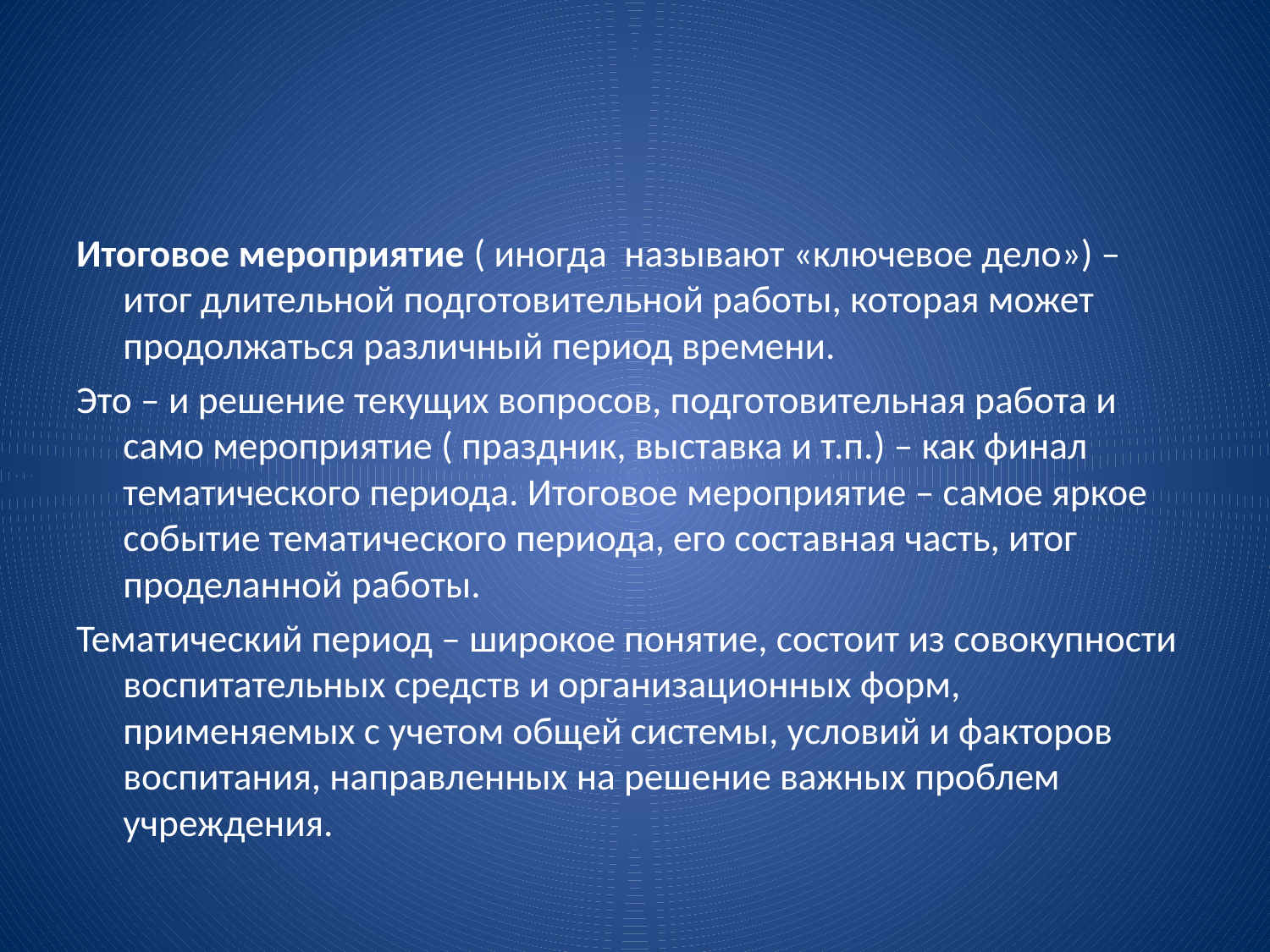

#
Итоговое мероприятие ( иногда  называют «ключевое дело») – итог длительной подготовительной работы, которая может  продолжаться различный период времени.
Это – и решение текущих вопросов, подготовительная работа и само мероприятие ( праздник, выставка и т.п.) – как финал тематического периода. Итоговое мероприятие – самое яркое событие тематического периода, его составная часть, итог проделанной работы.
Тематический период – широкое понятие, состоит из совокупности воспитательных средств и организационных форм, применяемых с учетом общей системы, условий и факторов воспитания, направленных на решение важных проблем учреждения.